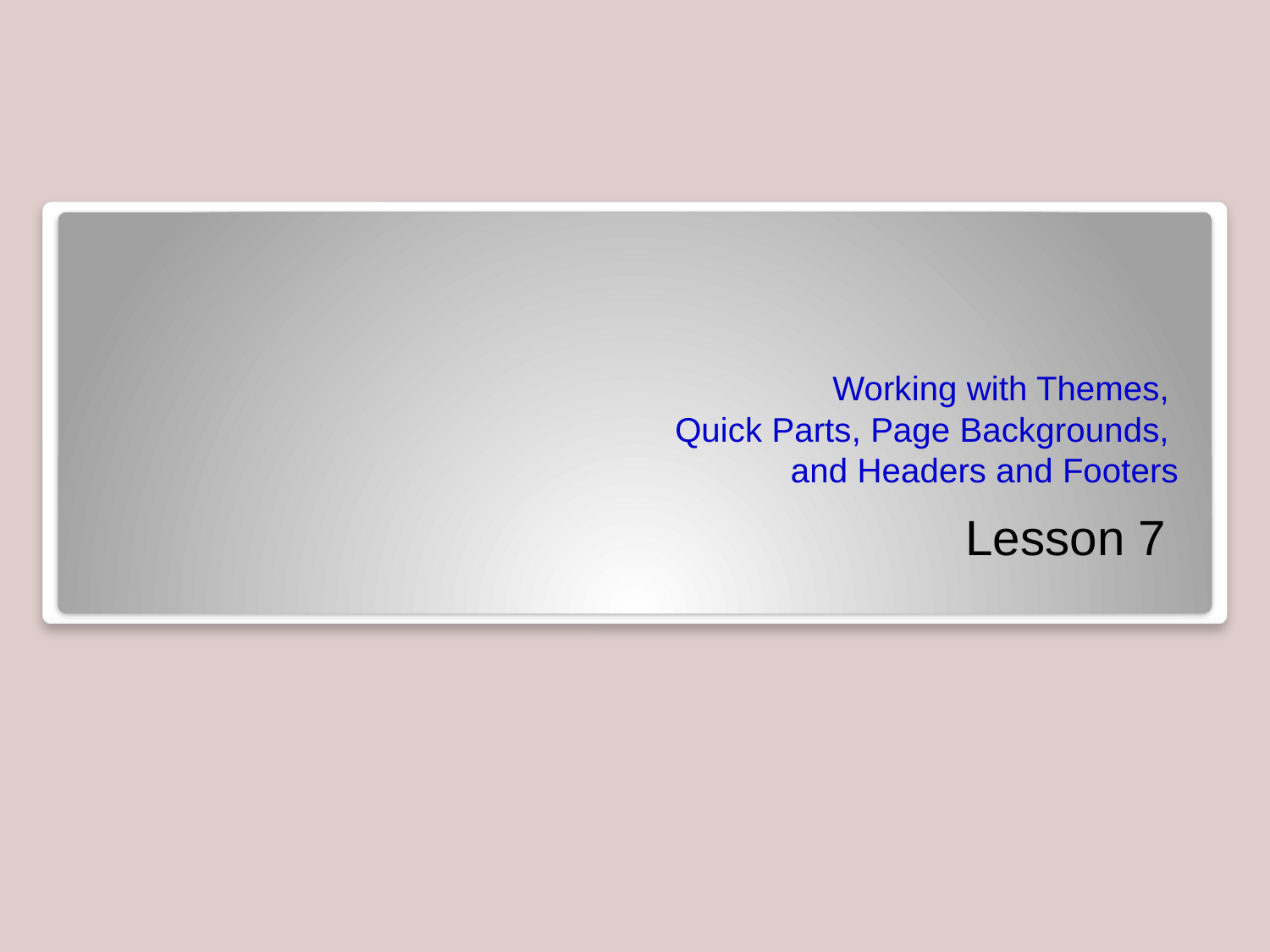

Working with Themes,
Quick Parts, Page Backgrounds,
and Headers and Footers
Lesson 7